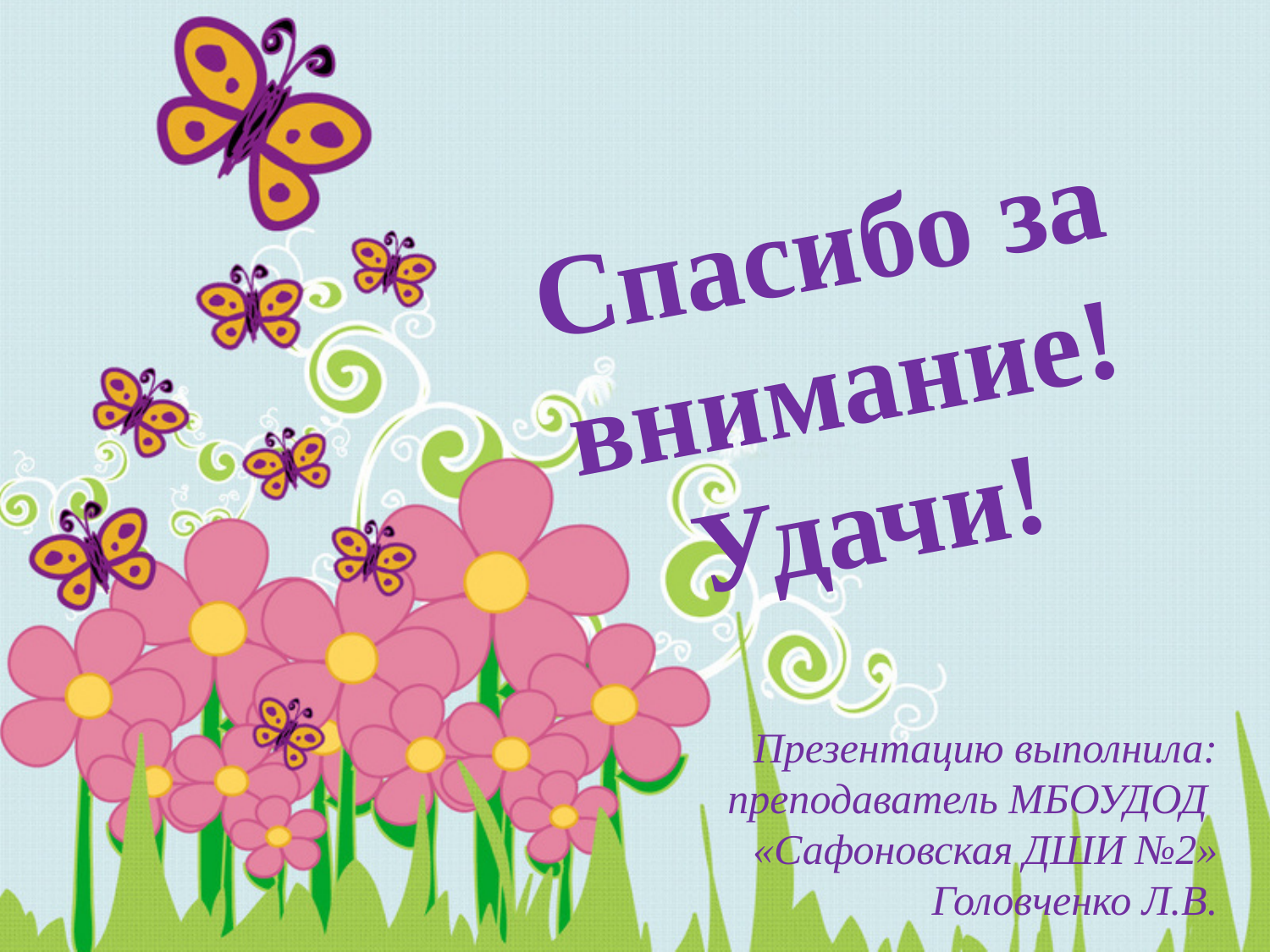

Спасибо за внимание!
Удачи!
Презентацию выполнила:
преподаватель МБОУДОД
«Сафоновская ДШИ №2»
Головченко Л.В.